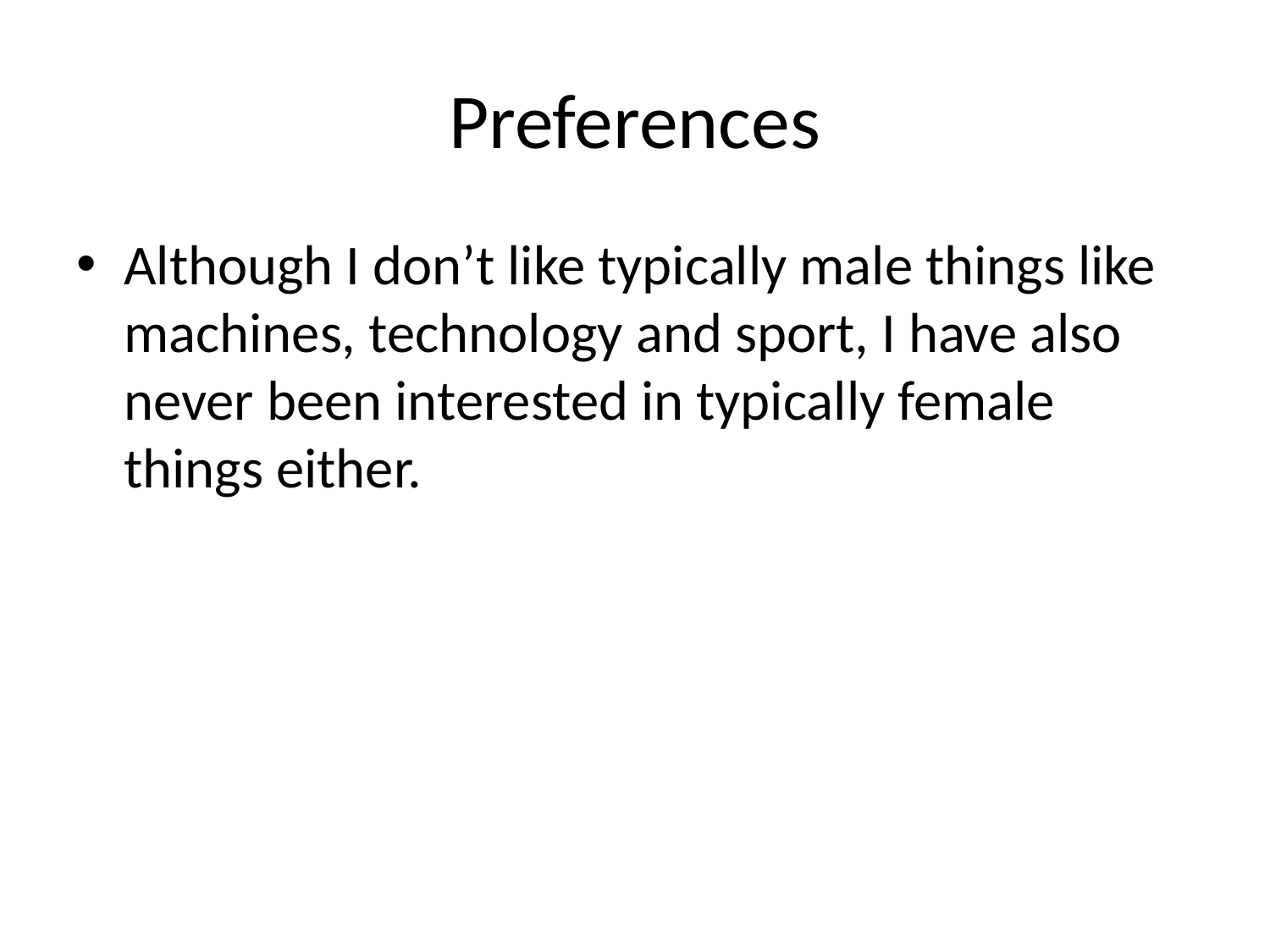

# Preferences
Although I don’t like typically male things like machines, technology and sport, I have also never been interested in typically female things either.